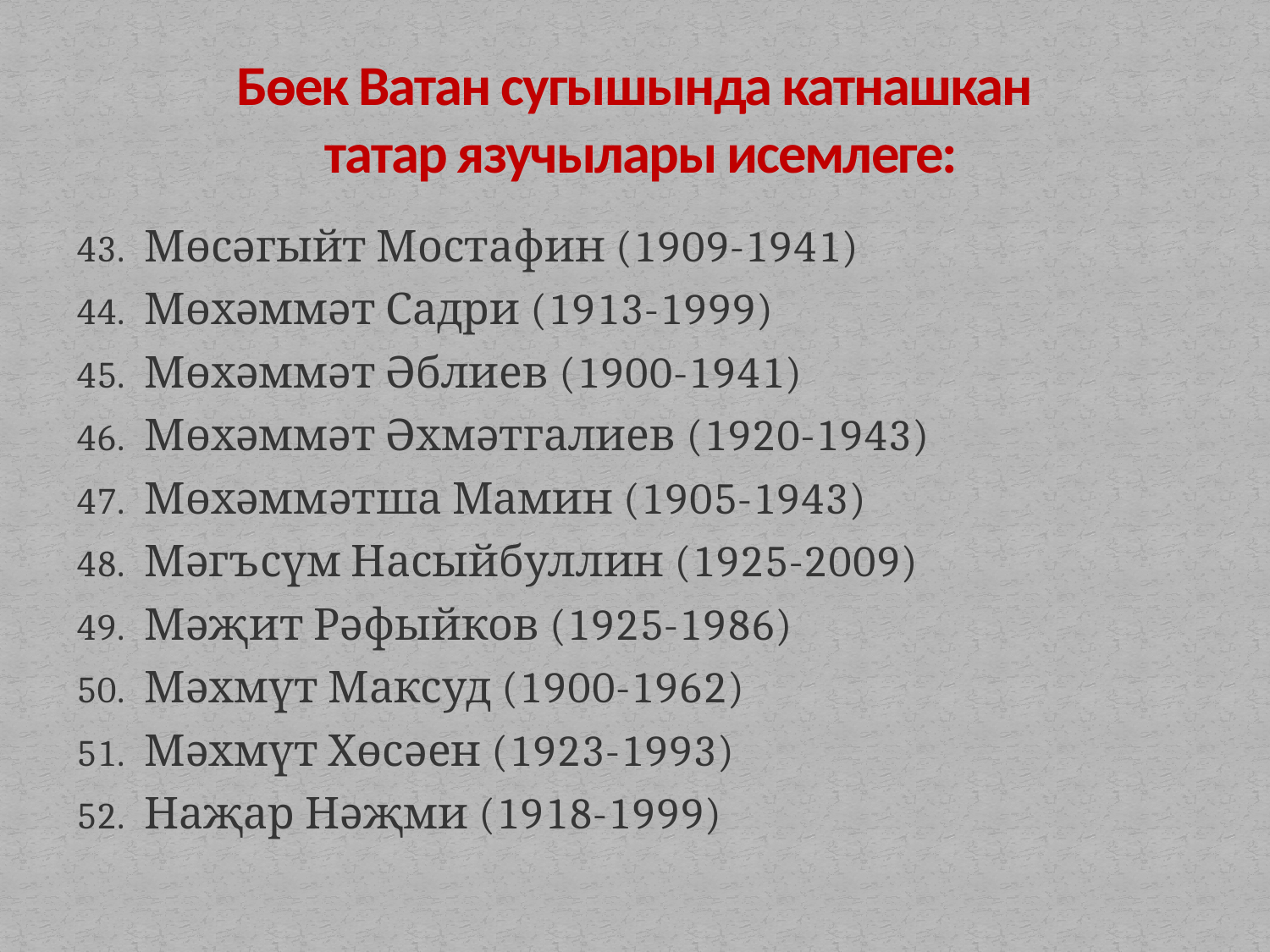

# Бөек Ватан сугышында катнашкан татар язучылары исемлеге:
Мөсәгыйт Мостафин (1909-1941)
Мөхәммәт Садри (1913-1999)
Мөхәммәт Әблиев (1900-1941)
Мөхәммәт Әхмәтгалиев (1920-1943)
Мөхәммәтша Мамин (1905-1943)
Мәгъсүм Насыйбуллин (1925-2009)
Мәҗит Рәфыйков (1925-1986)
Мәхмүт Максуд (1900-1962)
Мәхмүт Хөсәен (1923-1993)
Наҗар Нәҗми (1918-1999)